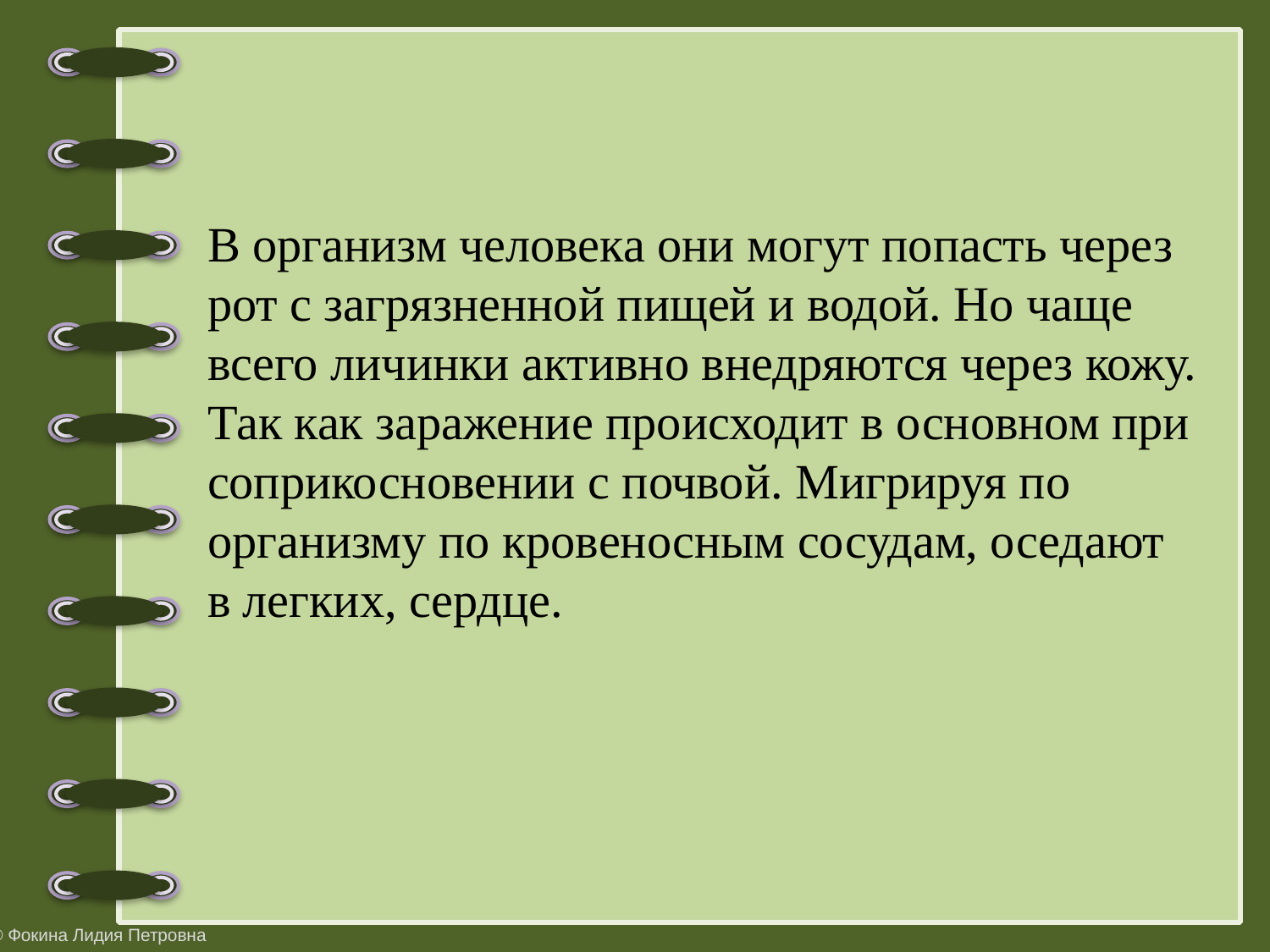

В организм человека они могут попасть через рот с загрязненной пищей и водой. Но чаще всего личинки активно внедряются через кожу. Так как заражение происходит в основном при соприкосновении с почвой. Мигрируя по организму по кровеносным сосудам, оседают
в легких, сердце.